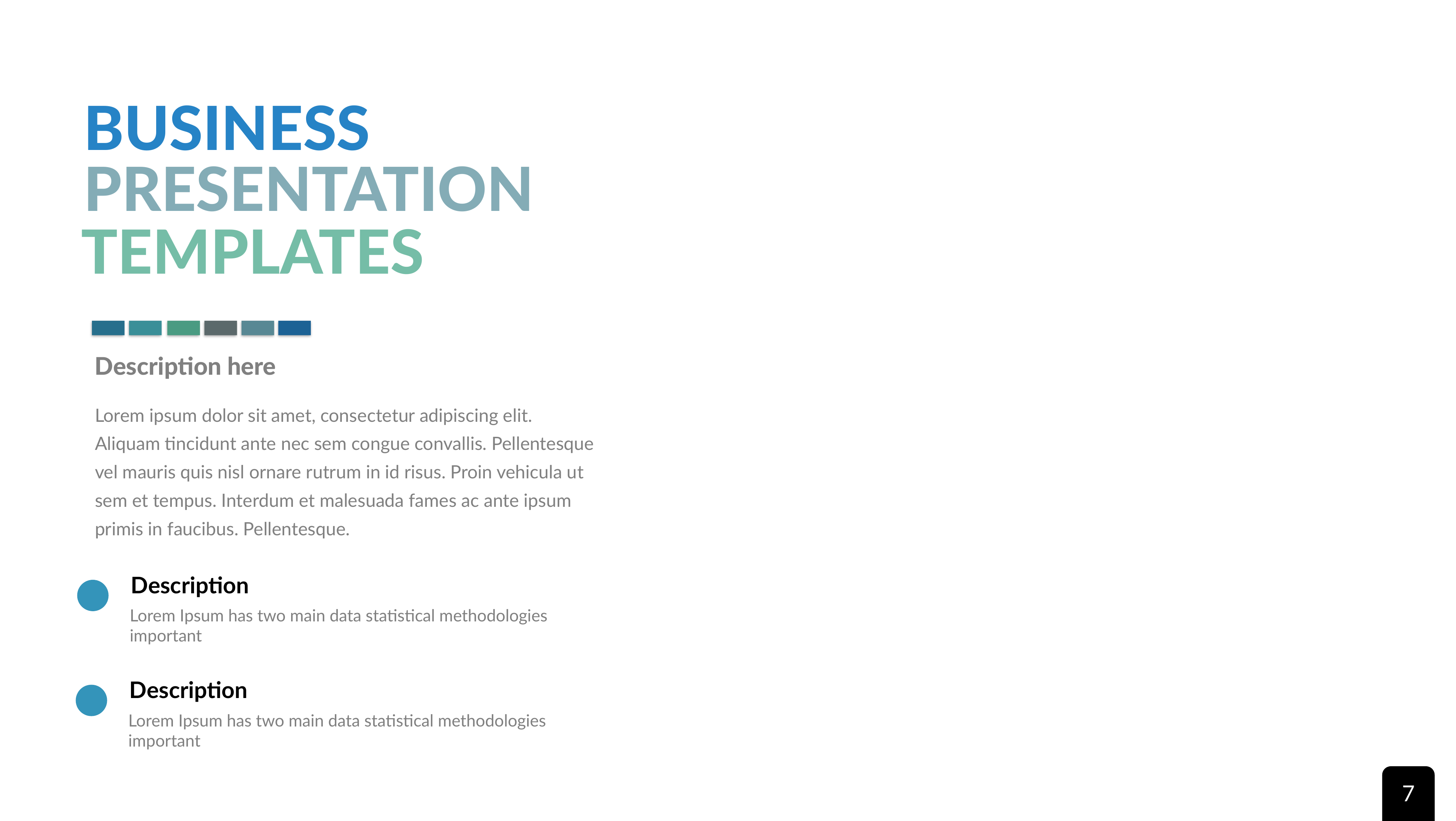

BUSINESS
PRESENTATION
TEMPLATES

Description here
Lorem ipsum dolor sit amet, consectetur adipiscing elit. Aliquam tincidunt ante nec sem congue convallis. Pellentesque vel mauris quis nisl ornare rutrum in id risus. Proin vehicula ut sem et tempus. Interdum et malesuada fames ac ante ipsum primis in faucibus. Pellentesque.

Description

Lorem Ipsum has two main data statistical methodologies important
Description

Lorem Ipsum has two main data statistical methodologies important